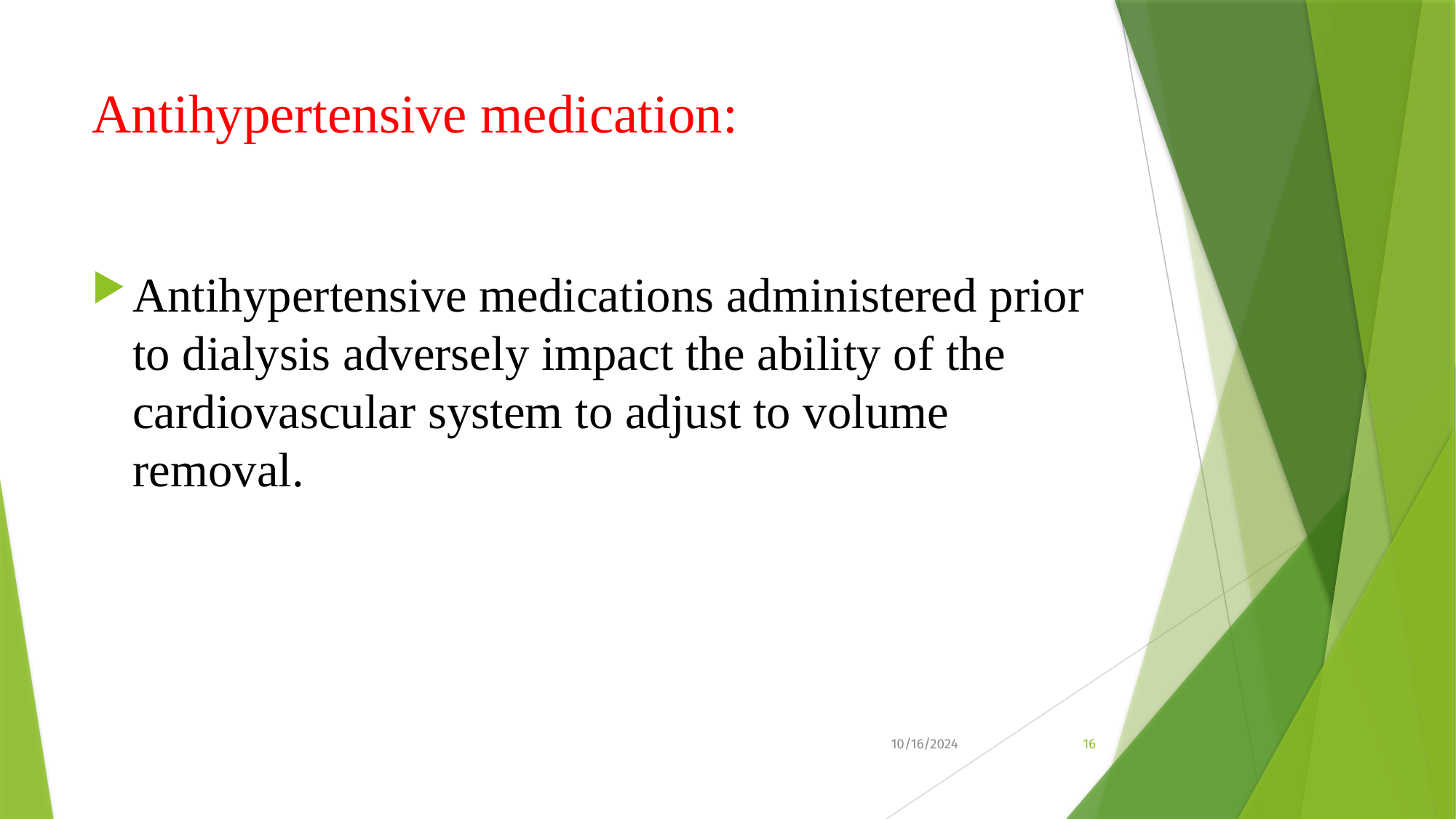

# Antihypertensive medication:
Antihypertensive medications administered prior to dialysis adversely impact the ability of the cardiovascular system to adjust to volume removal.
10/16/2024
16